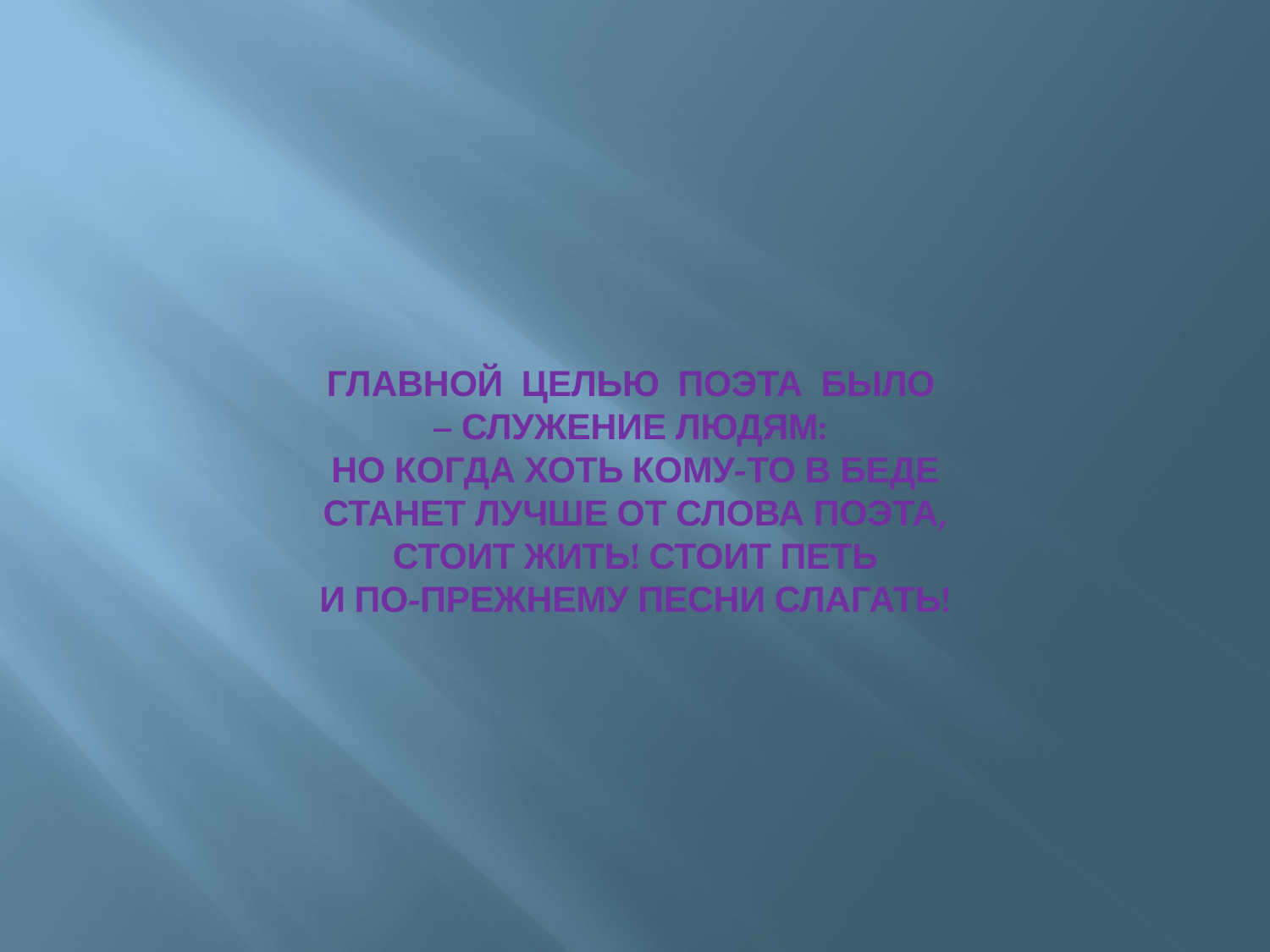

# Главной  целью  поэта  было – служение людям: Но когда хоть кому-то в беде Станет лучше от слова поэта, Стоит жить! Стоит петь И по-прежнему песни слагать!